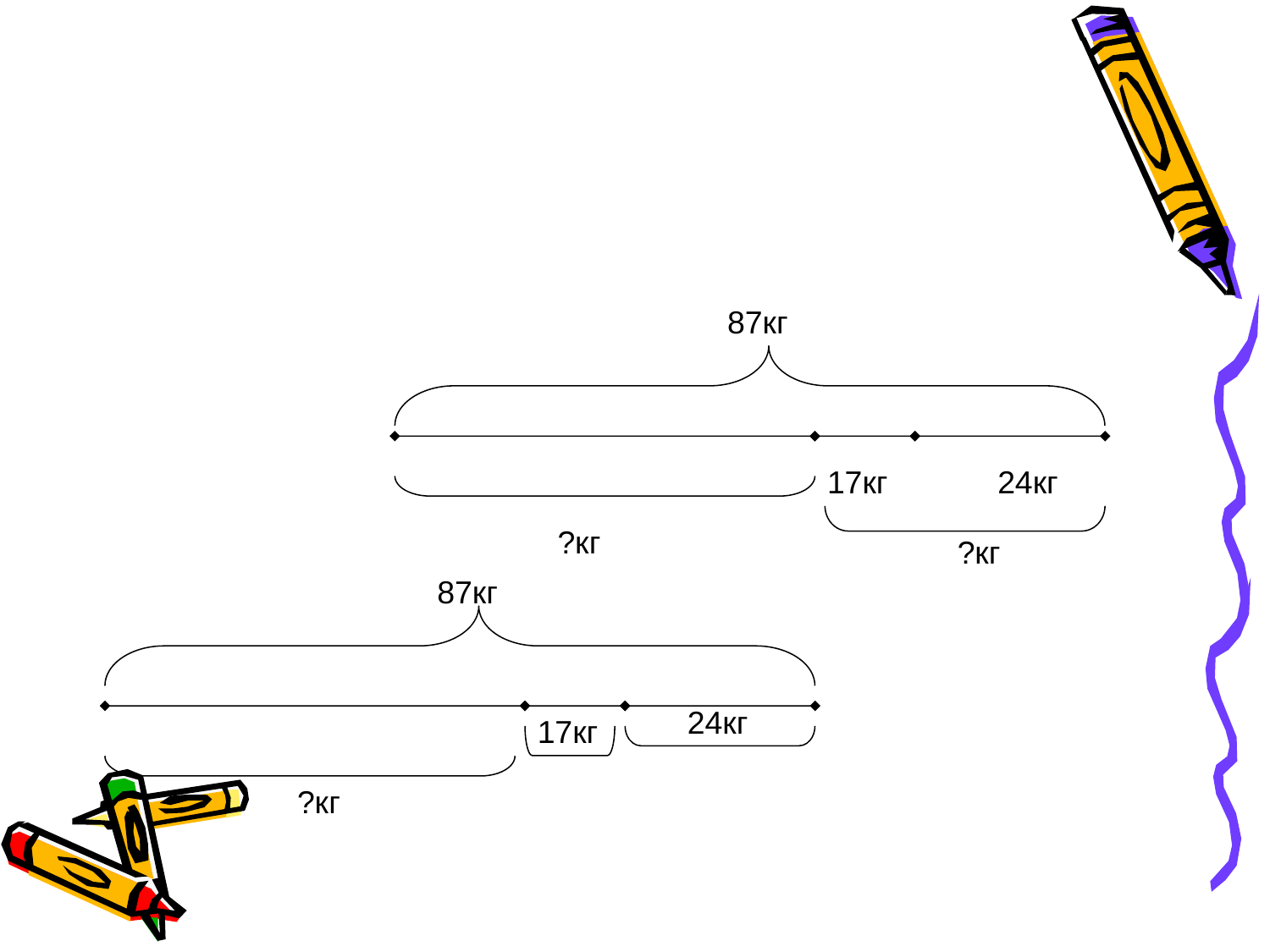

87кг

17кг
24кг
?кг
?кг

87кг

24кг

17кг

?кг